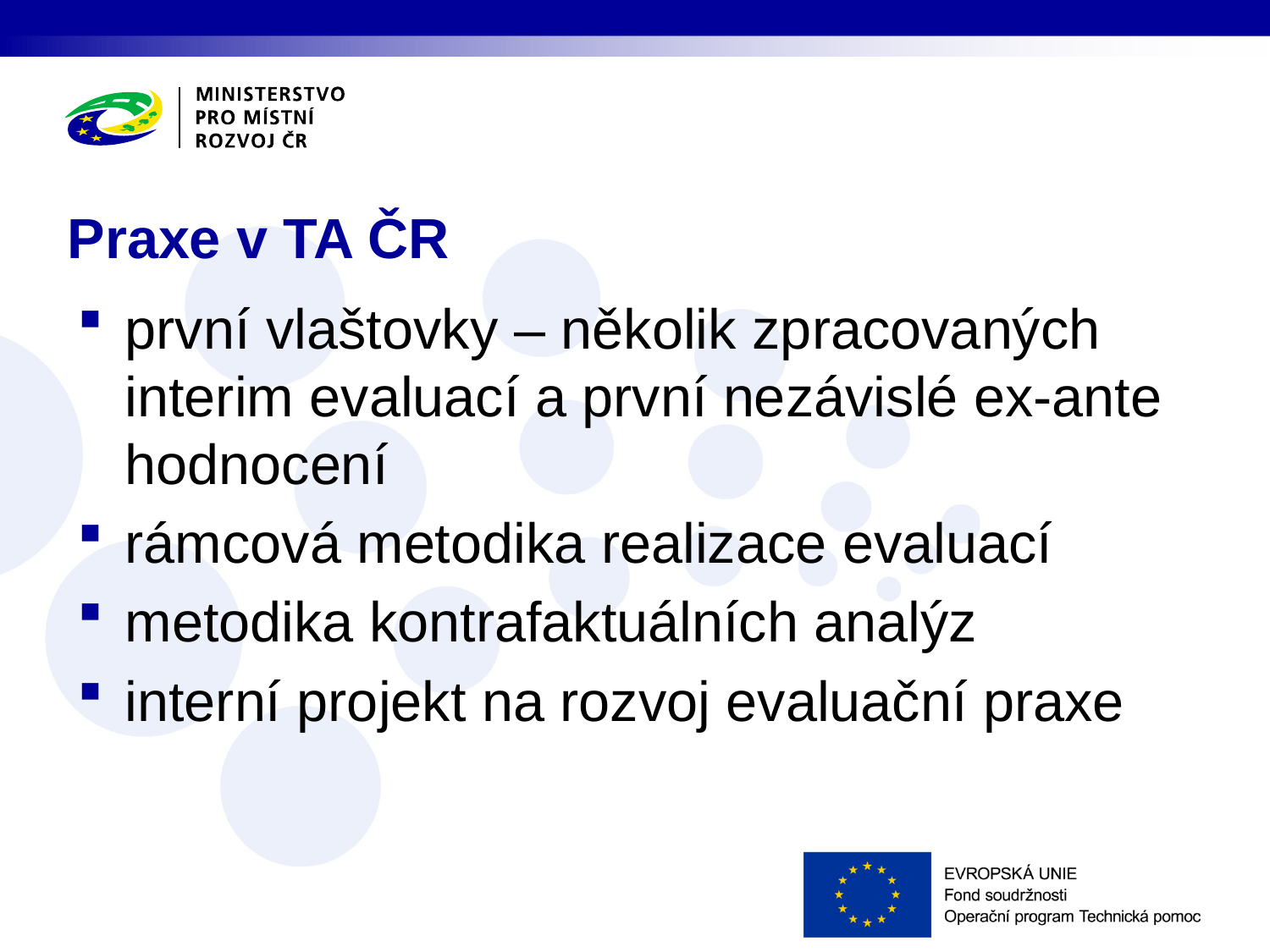

# Praxe v TA ČR
první vlaštovky – několik zpracovaných interim evaluací a první nezávislé ex-ante hodnocení
rámcová metodika realizace evaluací
metodika kontrafaktuálních analýz
interní projekt na rozvoj evaluační praxe